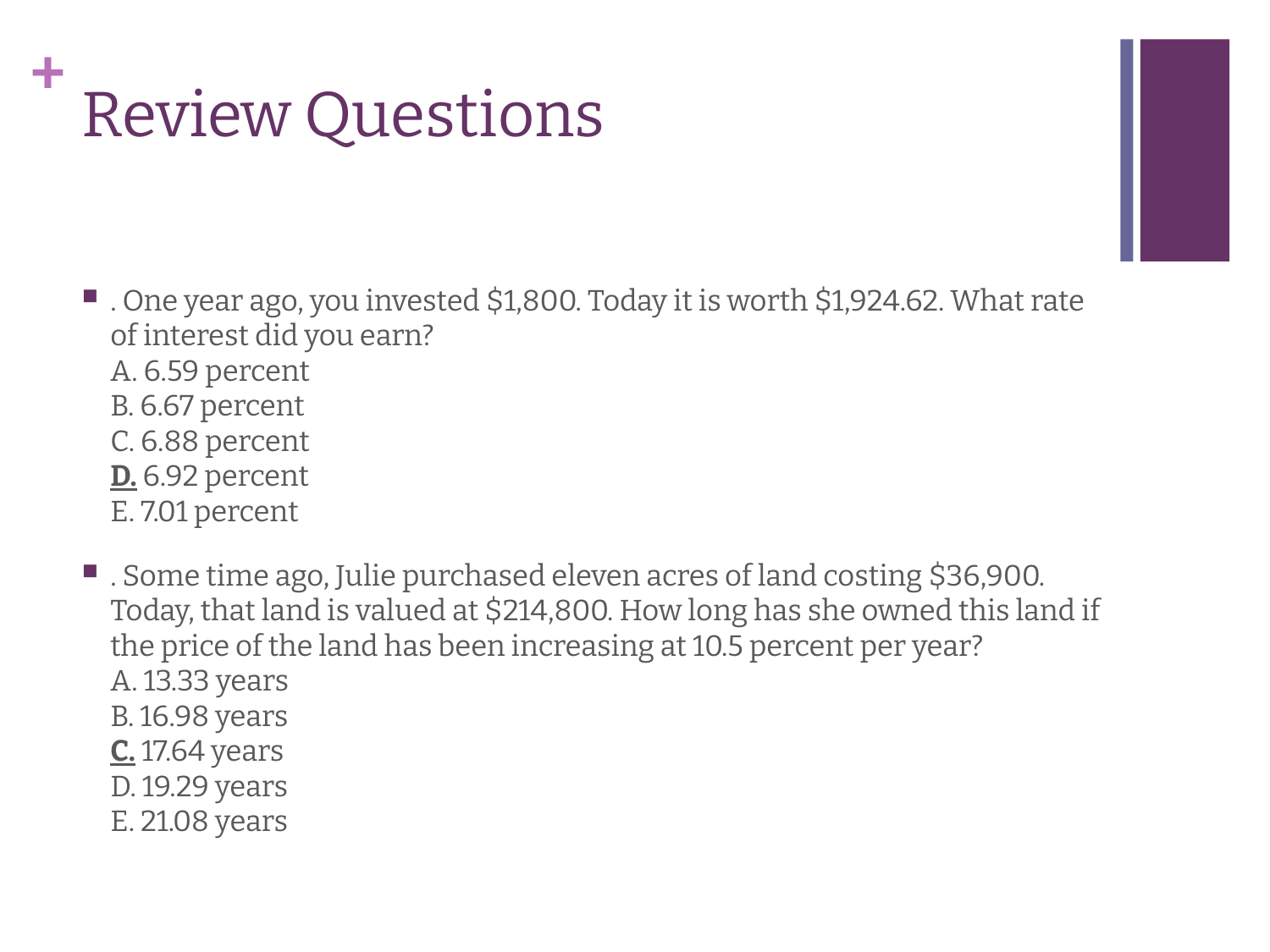

# Review Questions
. One year ago, you invested $1,800. Today it is worth $1,924.62. What rate of interest did you earn? 
A. 6.59 percent
B. 6.67 percent
C. 6.88 percent
D. 6.92 percent
E. 7.01 percent
. Some time ago, Julie purchased eleven acres of land costing $36,900. Today, that land is valued at $214,800. How long has she owned this land if the price of the land has been increasing at 10.5 percent per year? 
A. 13.33 years
B. 16.98 years
C. 17.64 years
D. 19.29 years
E. 21.08 years